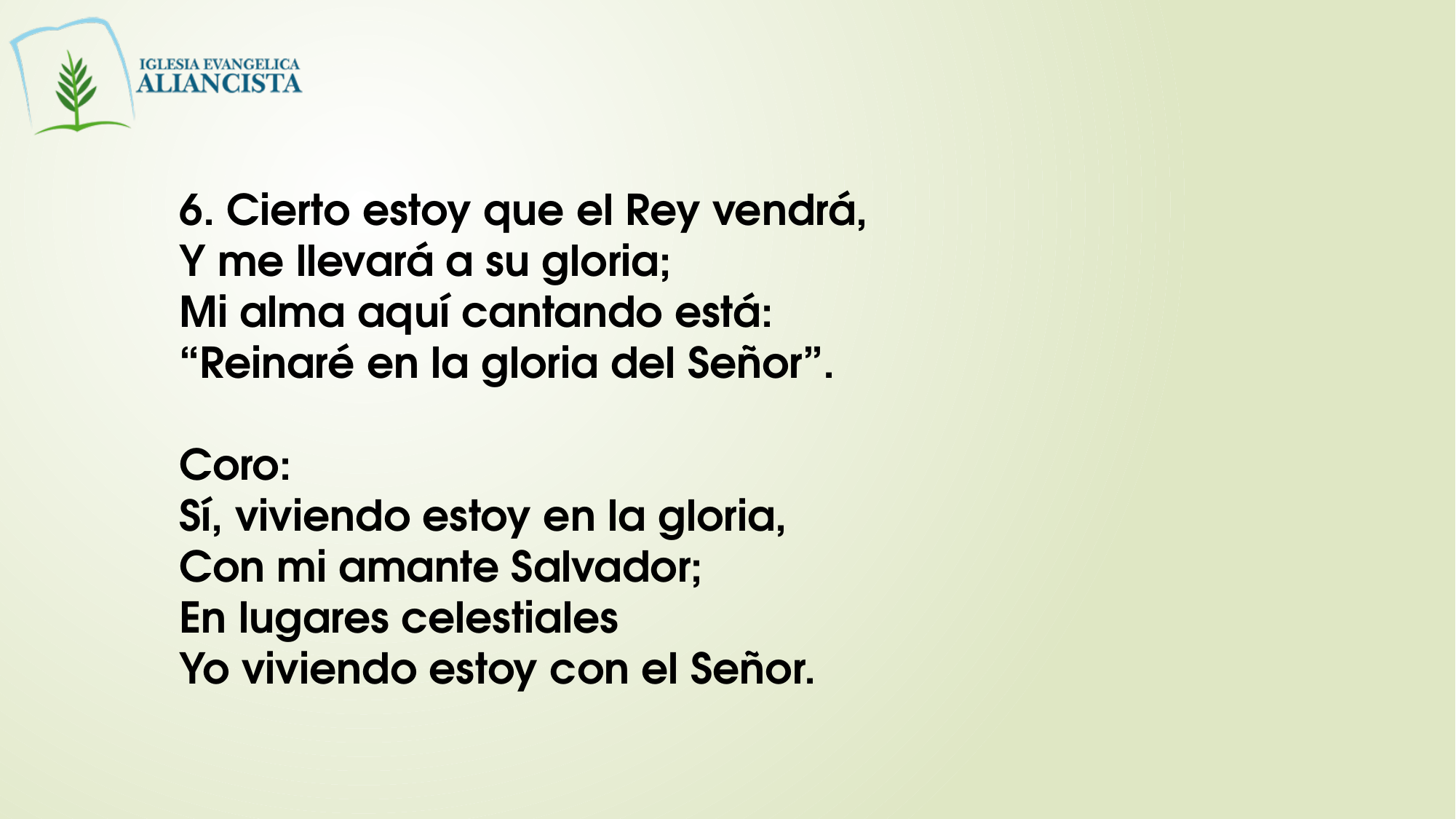

6. Cierto estoy que el Rey vendrá,
Y me llevará a su gloria;
Mi alma aquí cantando está:
“Reinaré en la gloria del Señor”.

Coro:
Sí, viviendo estoy en la gloria,
Con mi amante Salvador;
En lugares celestiales
Yo viviendo estoy con el Señor.